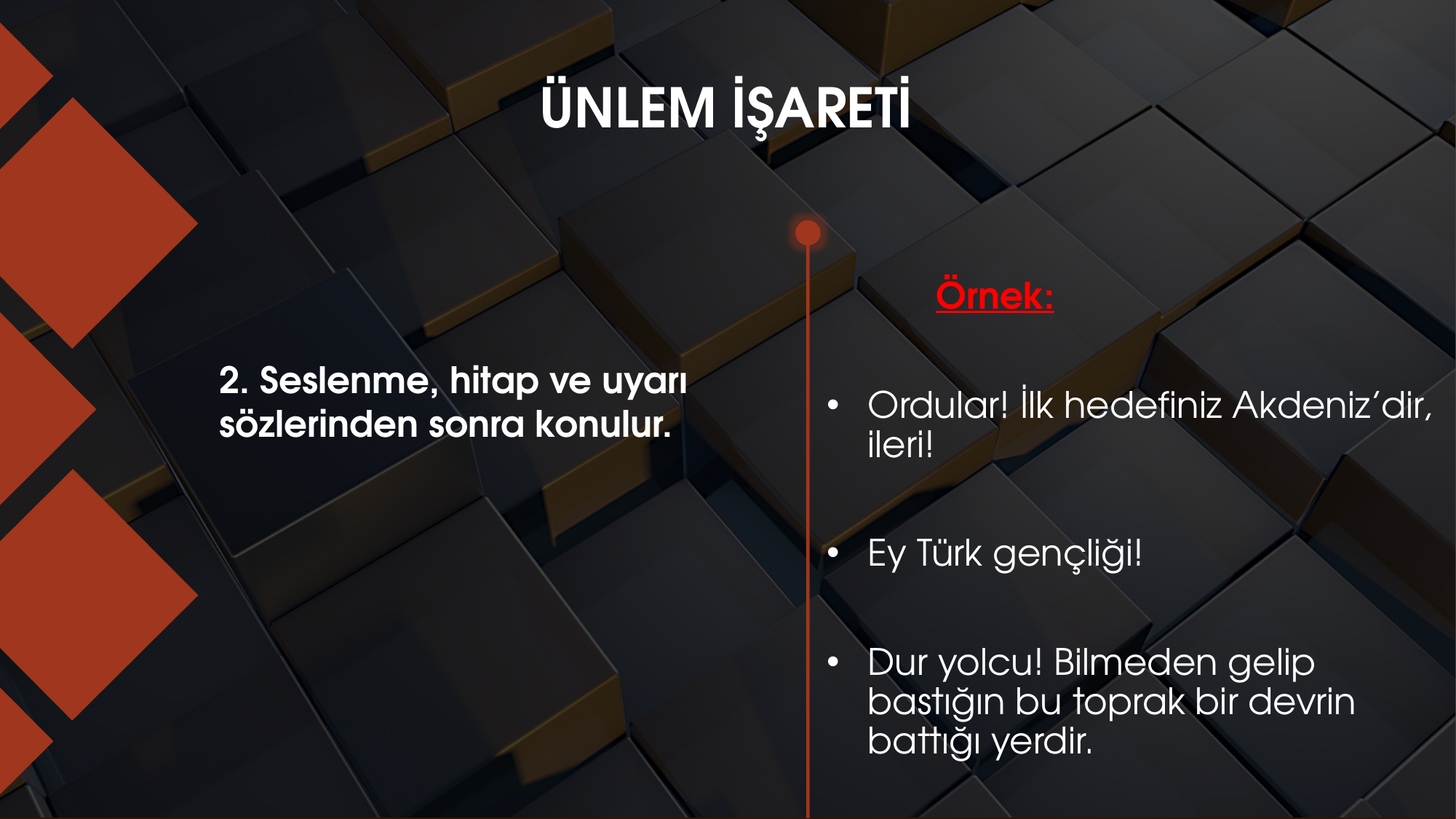

# ÜNLEM İŞARETİ

	Örnek:

Ordular! İlk hedefiniz Akdeniz’dir, ileri!

Ey Türk gençliği!

Dur yolcu! Bilmeden gelip bastığın bu toprak bir devrin battığı yerdir.

2. Seslenme, hitap ve uyarı sözlerinden sonra konulur.